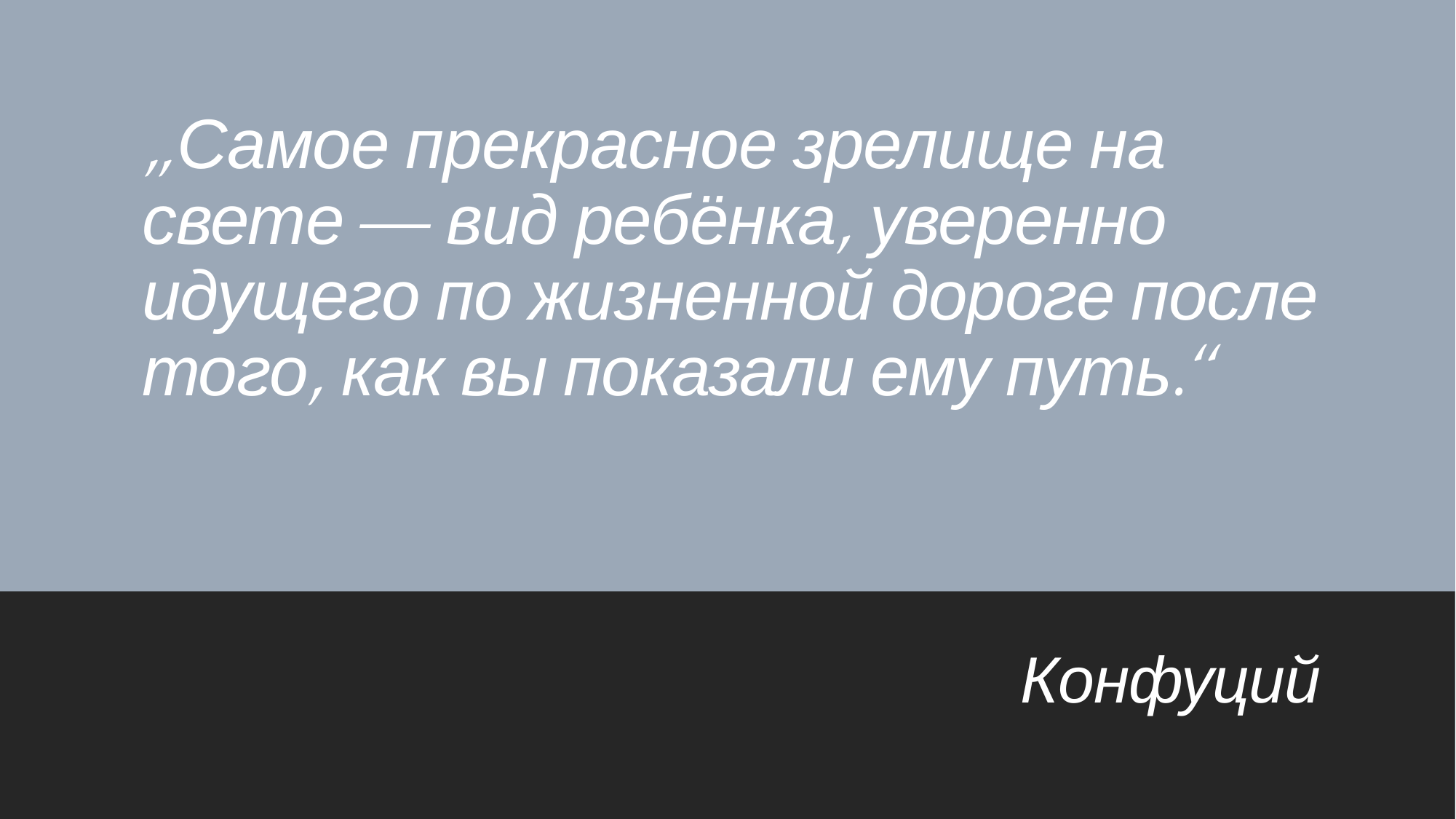

# „Самое прекрасное зрелище на свете — вид ребёнка, уверенно идущего по жизненной дороге после того, как вы показали ему путь.“

  Конфуций